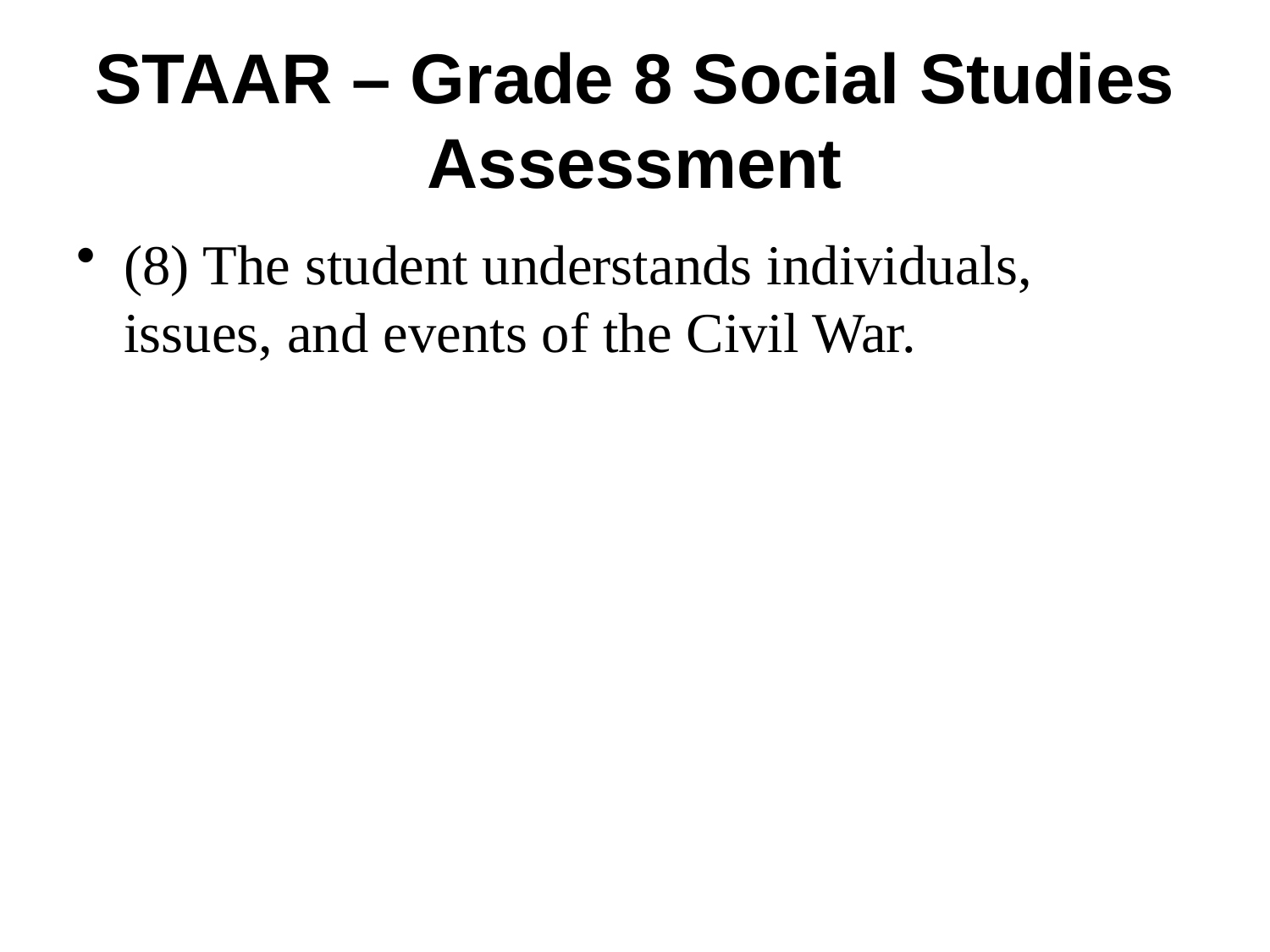

# STAAR – Grade 8 Social Studies Assessment
(8) The student understands individuals, issues, and events of the Civil War.